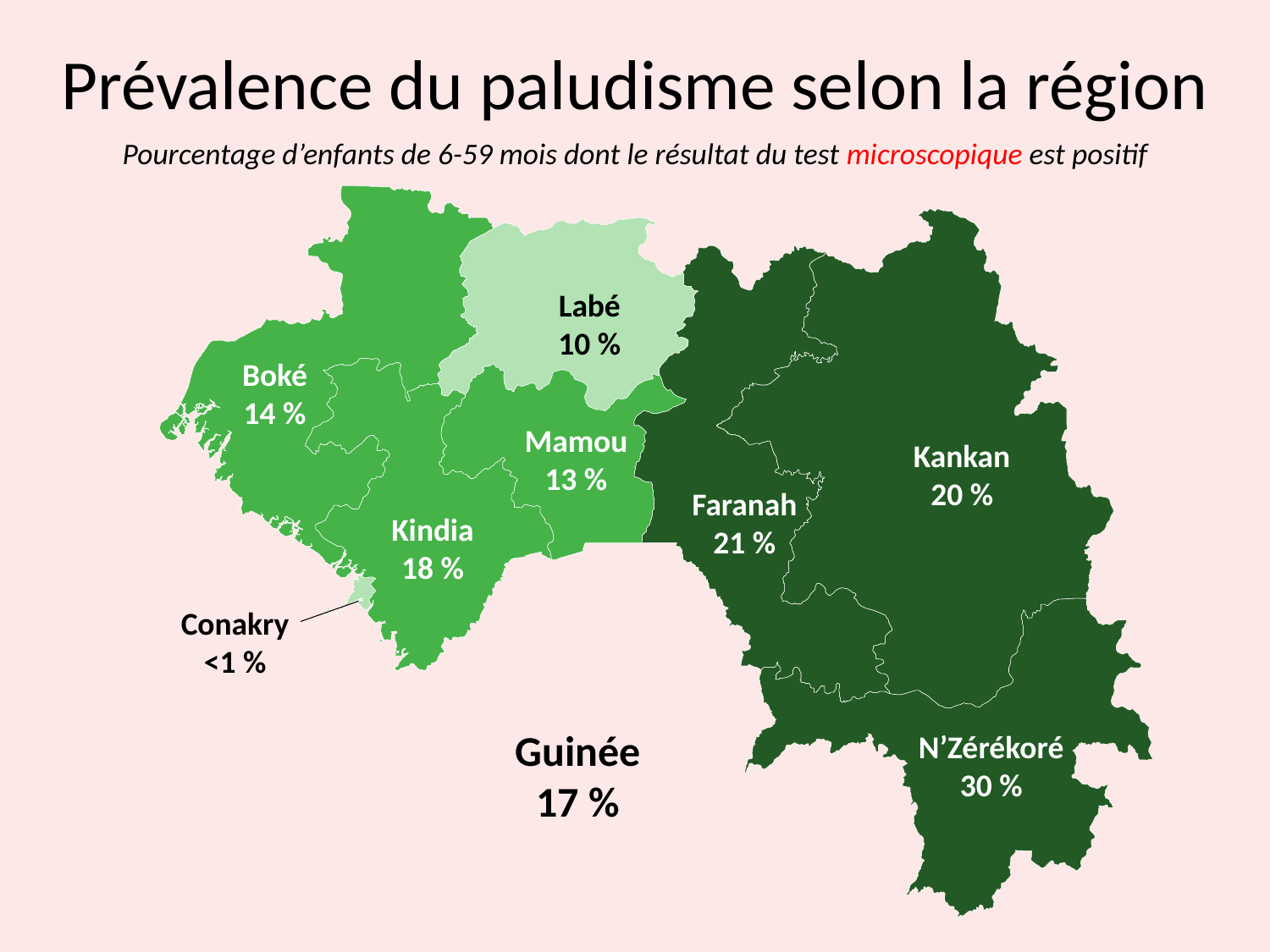

# Prévalence du paludisme selon la région
Pourcentage d’enfants de 6-59 mois dont le résultat du test microscopique est positif

Labé
10 %
Boké
14 %
Mamou
13 %
Kankan
20 %
Faranah
21 %
Kindia
18 %
Conakry
<1 %
Guinée
17 %
N’Zérékoré
30 %